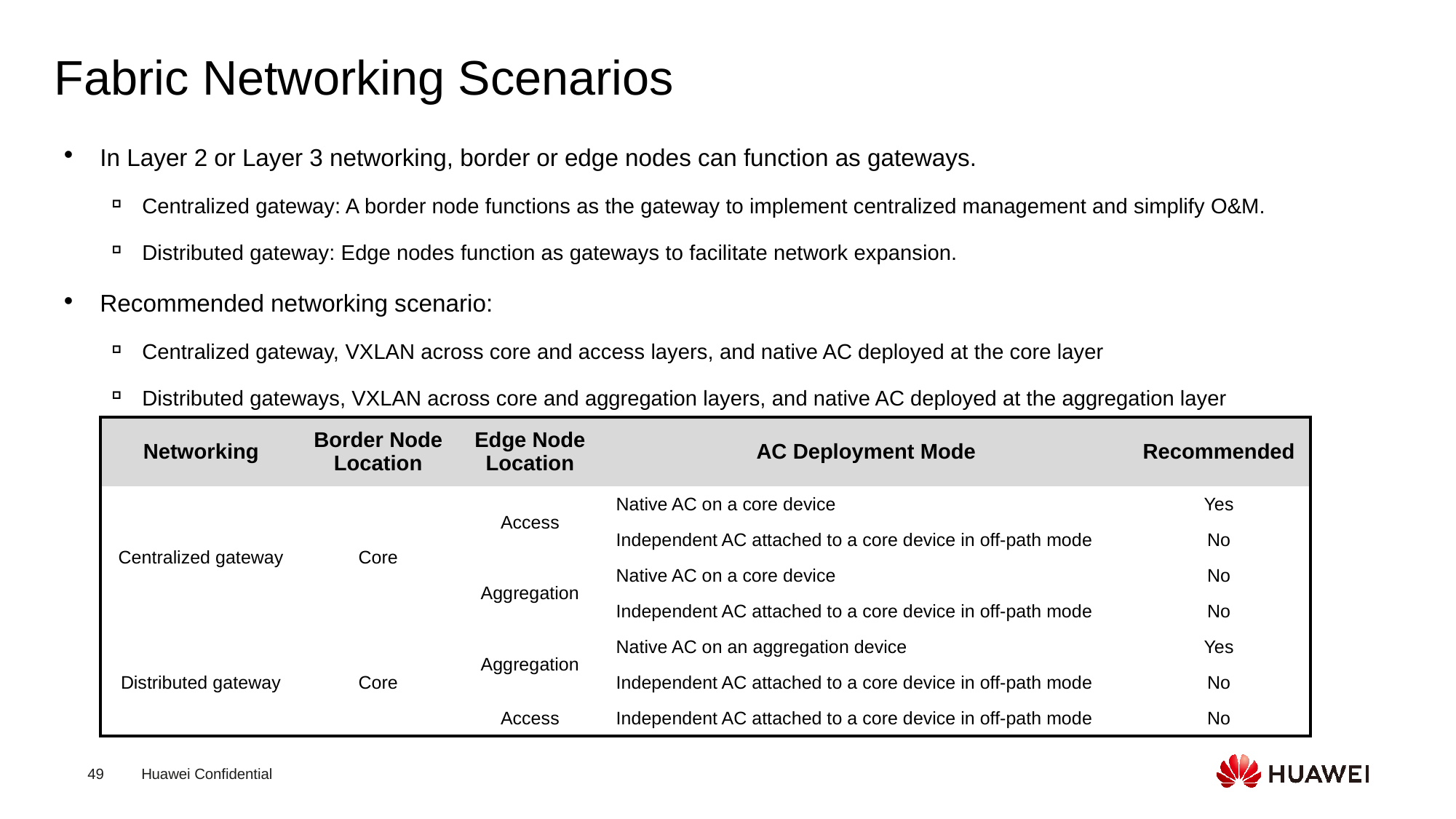

# Fabric Networking Scenarios
In Layer 2 or Layer 3 networking, border or edge nodes can function as gateways.
Centralized gateway: A border node functions as the gateway to implement centralized management and simplify O&M.
Distributed gateway: Edge nodes function as gateways to facilitate network expansion.
Recommended networking scenario:
Centralized gateway, VXLAN across core and access layers, and native AC deployed at the core layer
Distributed gateways, VXLAN across core and aggregation layers, and native AC deployed at the aggregation layer
| Networking | Border Node Location | Edge Node Location | AC Deployment Mode | Recommended |
| --- | --- | --- | --- | --- |
| Centralized gateway | Core | Access | Native AC on a core device | Yes |
|  |  |  | Independent AC attached to a core device in off-path mode | No |
|  |  | Aggregation | Native AC on a core device | No |
|  |  |  | Independent AC attached to a core device in off-path mode | No |
| Distributed gateway | Core | Aggregation | Native AC on an aggregation device | Yes |
|  |  |  | Independent AC attached to a core device in off-path mode | No |
|  |  | Access | Independent AC attached to a core device in off-path mode | No |